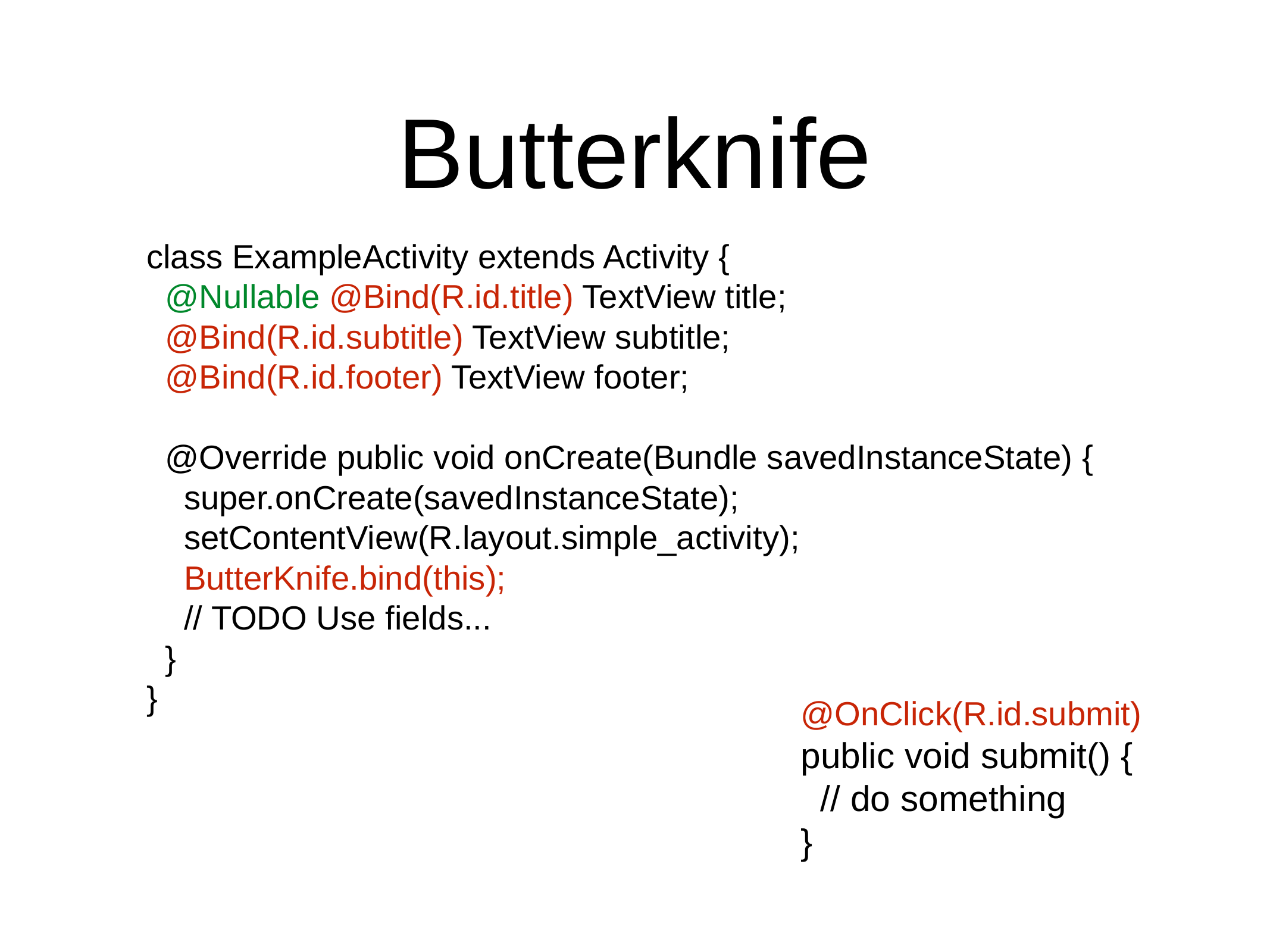

# Butterknife
class ExampleActivity extends Activity {
  @Nullable @Bind(R.id.title) TextView title;
  @Bind(R.id.subtitle) TextView subtitle;
  @Bind(R.id.footer) TextView footer;

  @Override public void onCreate(Bundle savedInstanceState) {
    super.onCreate(savedInstanceState);
    setContentView(R.layout.simple_activity);
    ButterKnife.bind(this);
    // TODO Use fields...
  }
}
@OnClick(R.id.submit)
public void submit() {
  // do something
}